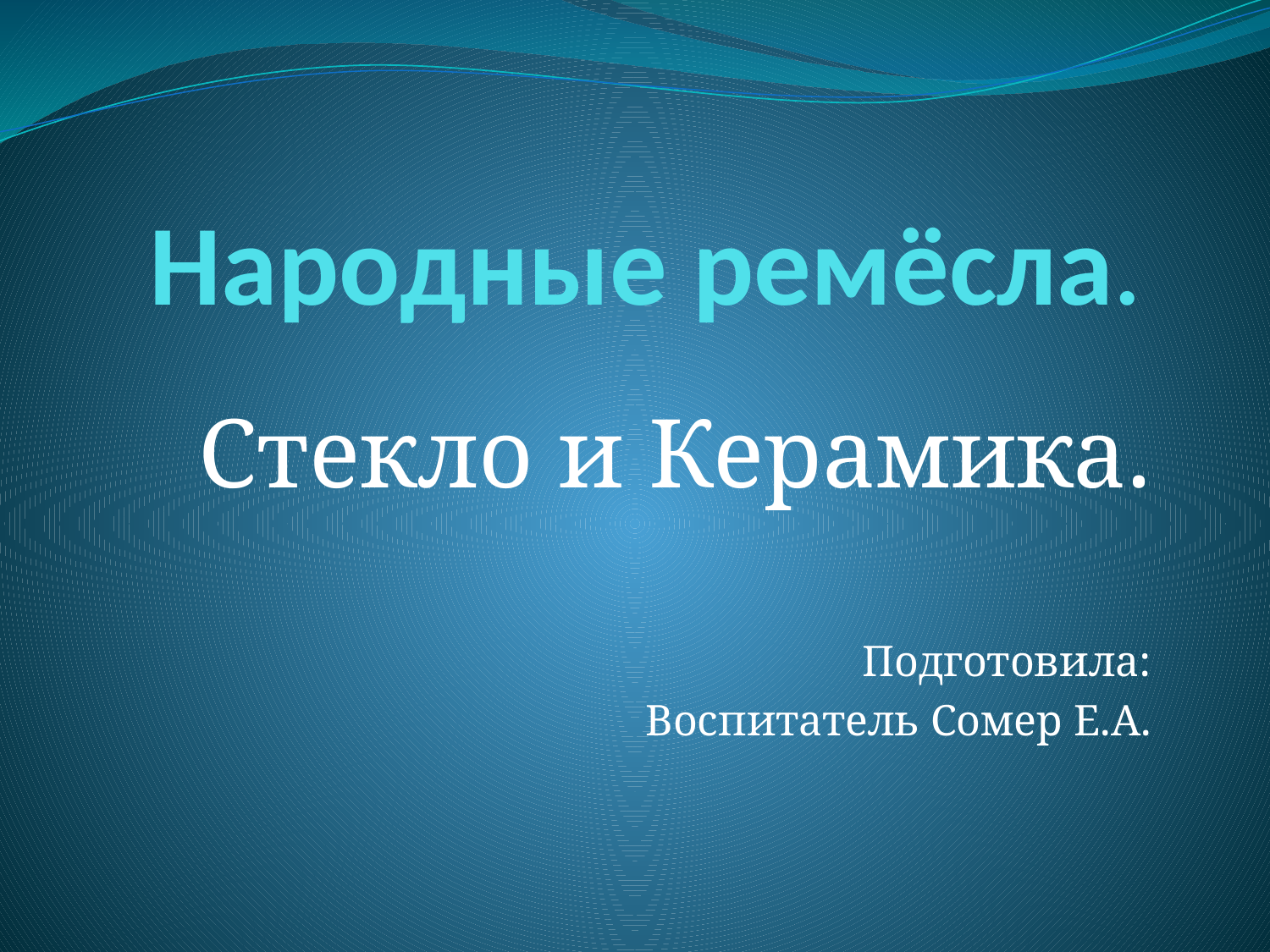

# Народные ремёсла.
Стекло и Керамика.

Подготовила:
Воспитатель Сомер Е.А.